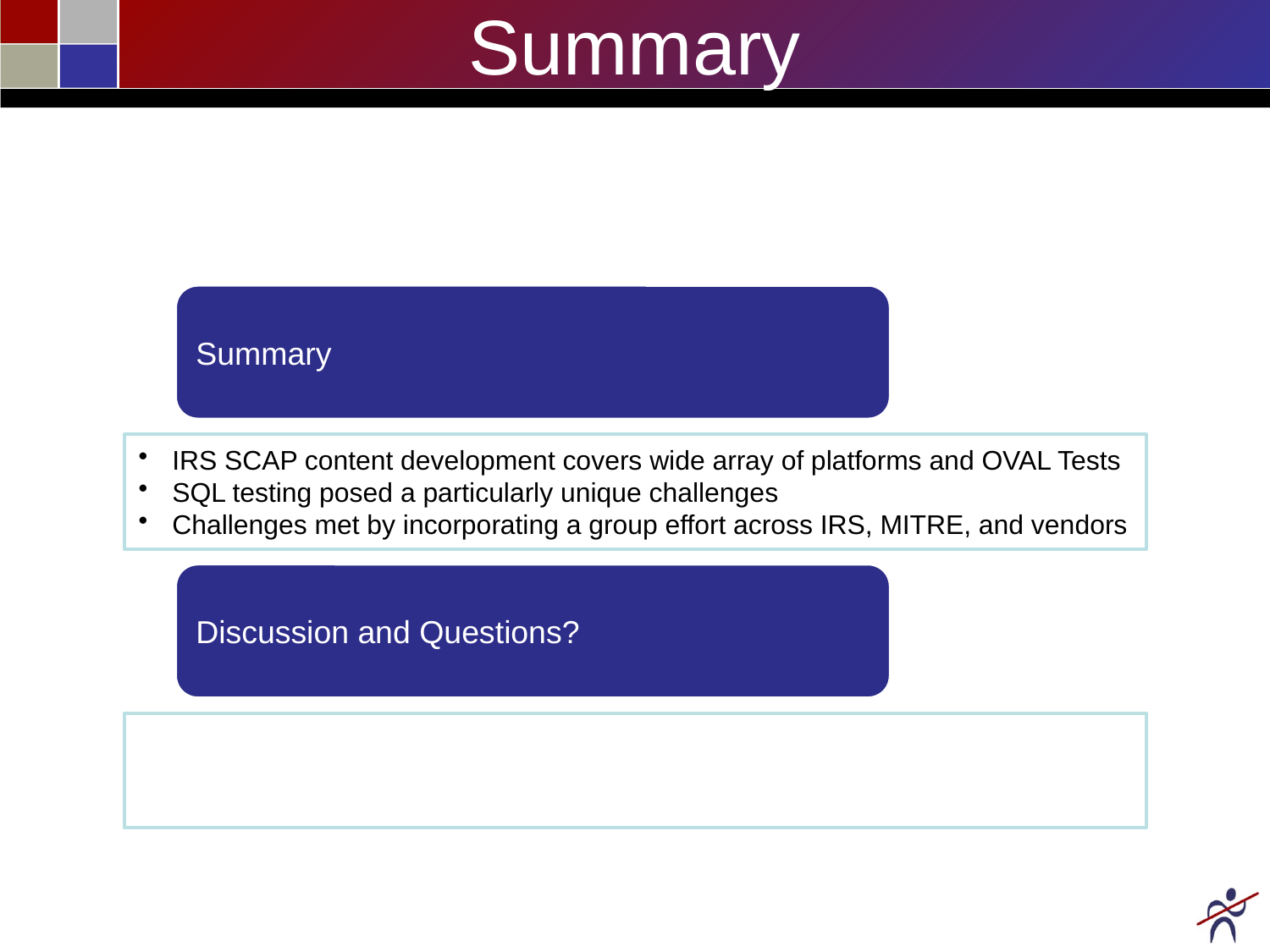

# Summary
Summary
IRS SCAP content development covers wide array of platforms and OVAL Tests
SQL testing posed a particularly unique challenges
Challenges met by incorporating a group effort across IRS, MITRE, and vendors
Discussion and Questions?